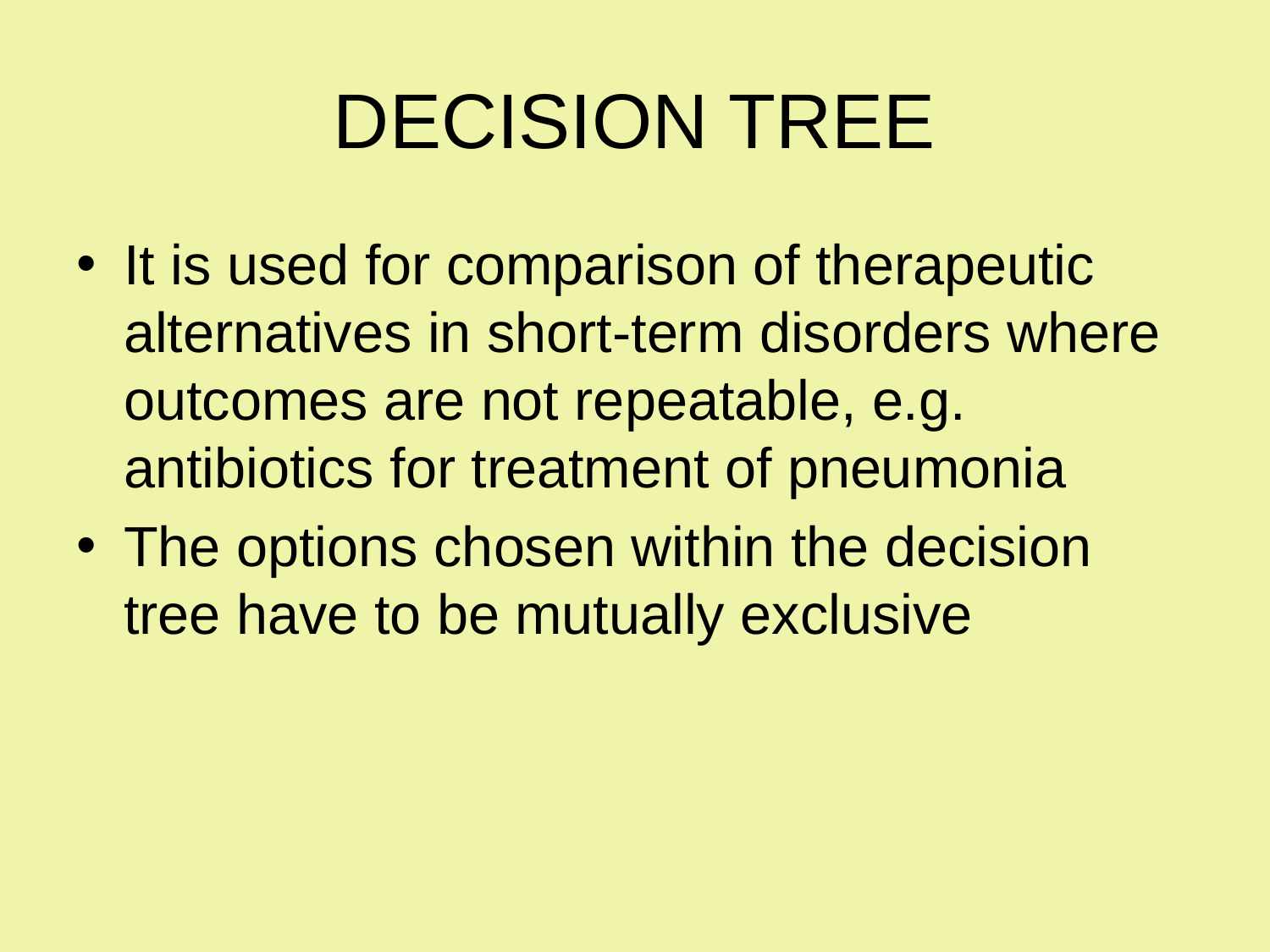

# DECISION TREE
It is used for comparison of therapeutic alternatives in short-term disorders where outcomes are not repeatable, e.g. antibiotics for treatment of pneumonia
The options chosen within the decision tree have to be mutually exclusive